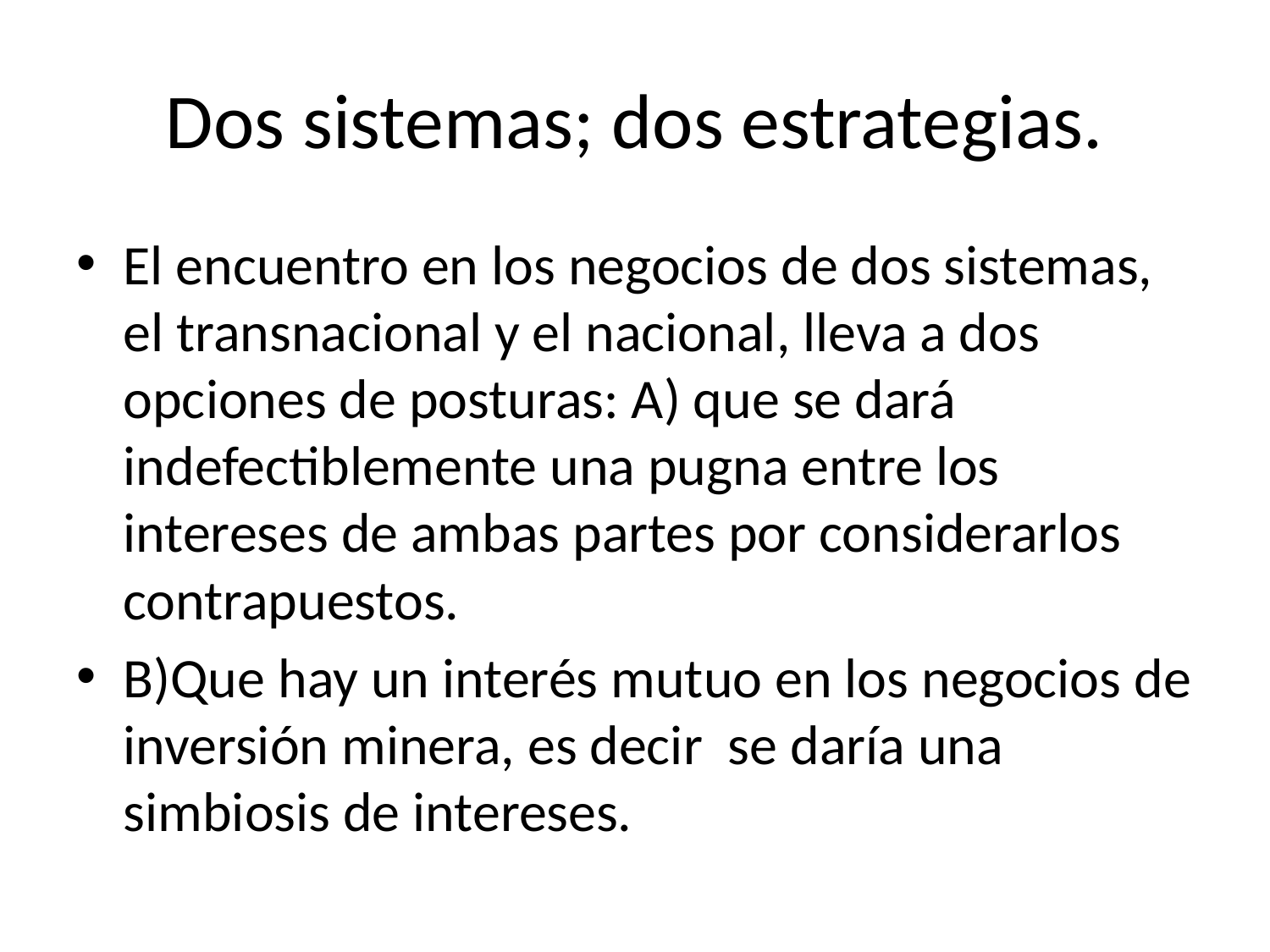

# Dos sistemas; dos estrategias.
El encuentro en los negocios de dos sistemas, el transnacional y el nacional, lleva a dos opciones de posturas: A) que se dará indefectiblemente una pugna entre los intereses de ambas partes por considerarlos contrapuestos.
B)Que hay un interés mutuo en los negocios de inversión minera, es decir  se daría una simbiosis de intereses.